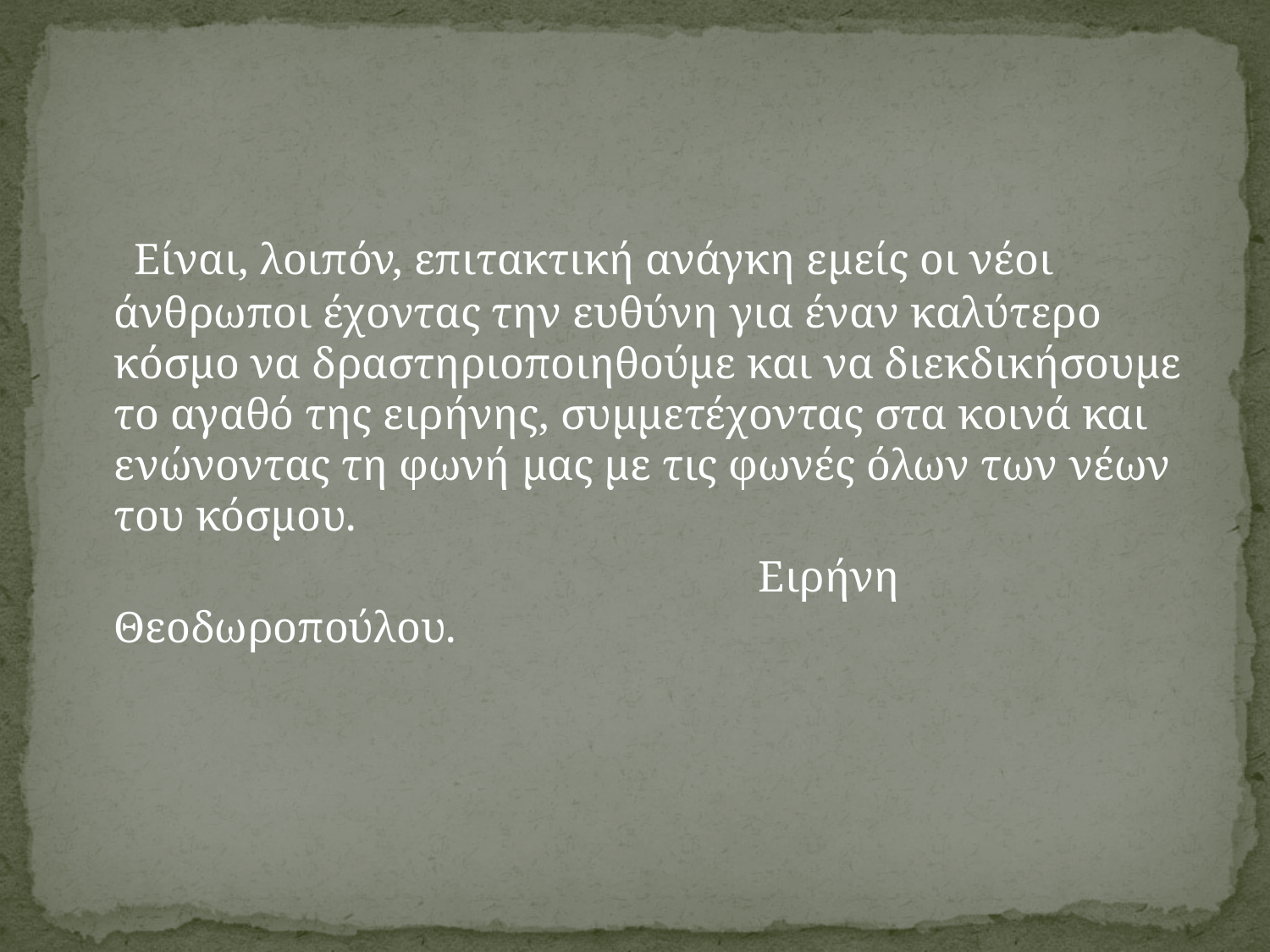

#
    Είναι, λοιπόν, επιτακτική ανάγκη εμείς οι νέοι άνθρωποι έχοντας την ευθύνη για έναν καλύτερο κόσμο να δραστηριοποιηθούμε και να διεκδικήσουμε το αγαθό της ειρήνης, συμμετέχοντας στα κοινά και ενώνοντας τη φωνή μας με τις φωνές όλων των νέων του κόσμου.
                                                              Ειρήνη Θεοδωροπούλου.